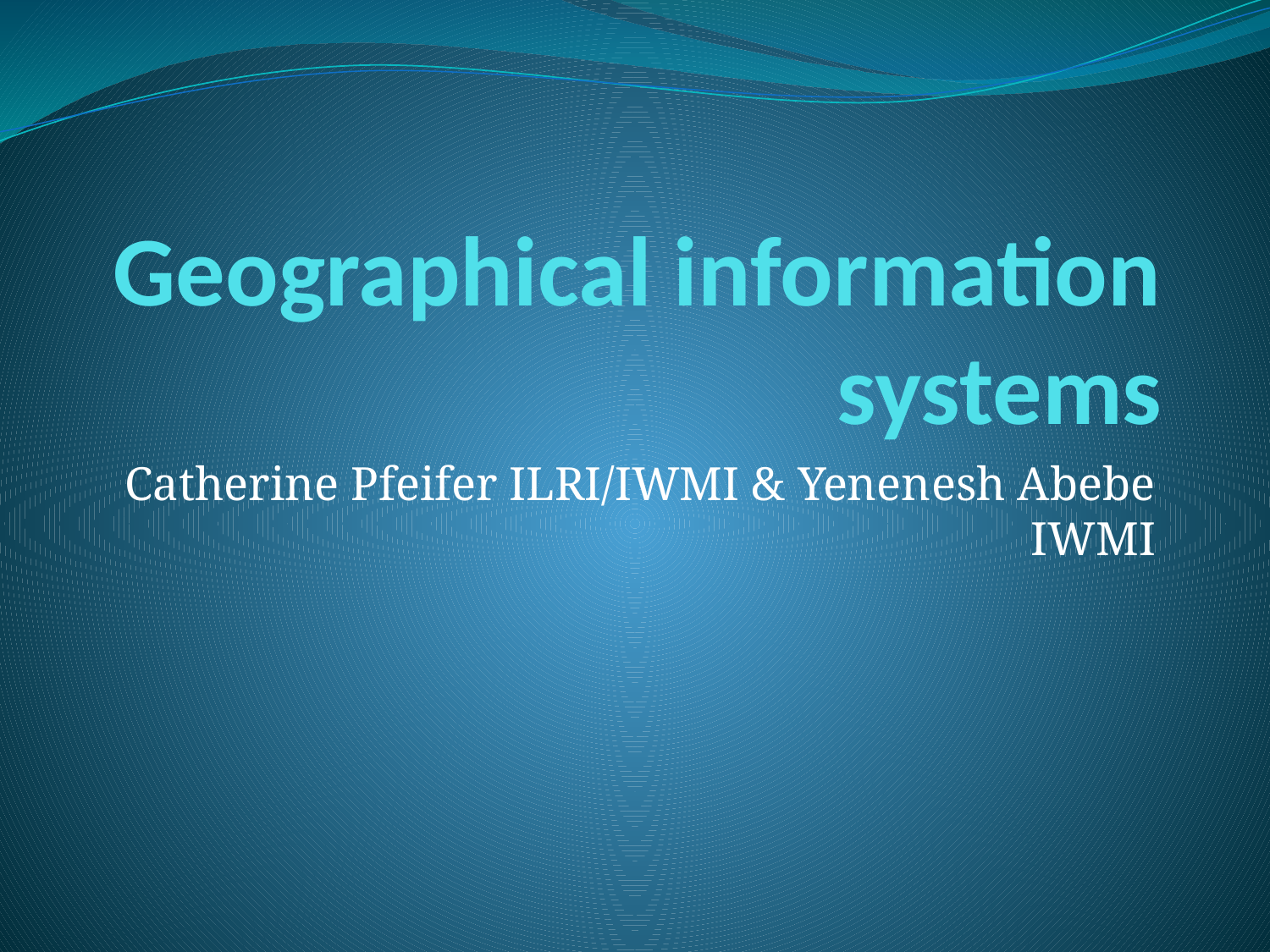

# Geographical information systems
Catherine Pfeifer ILRI/IWMI & Yenenesh Abebe IWMI